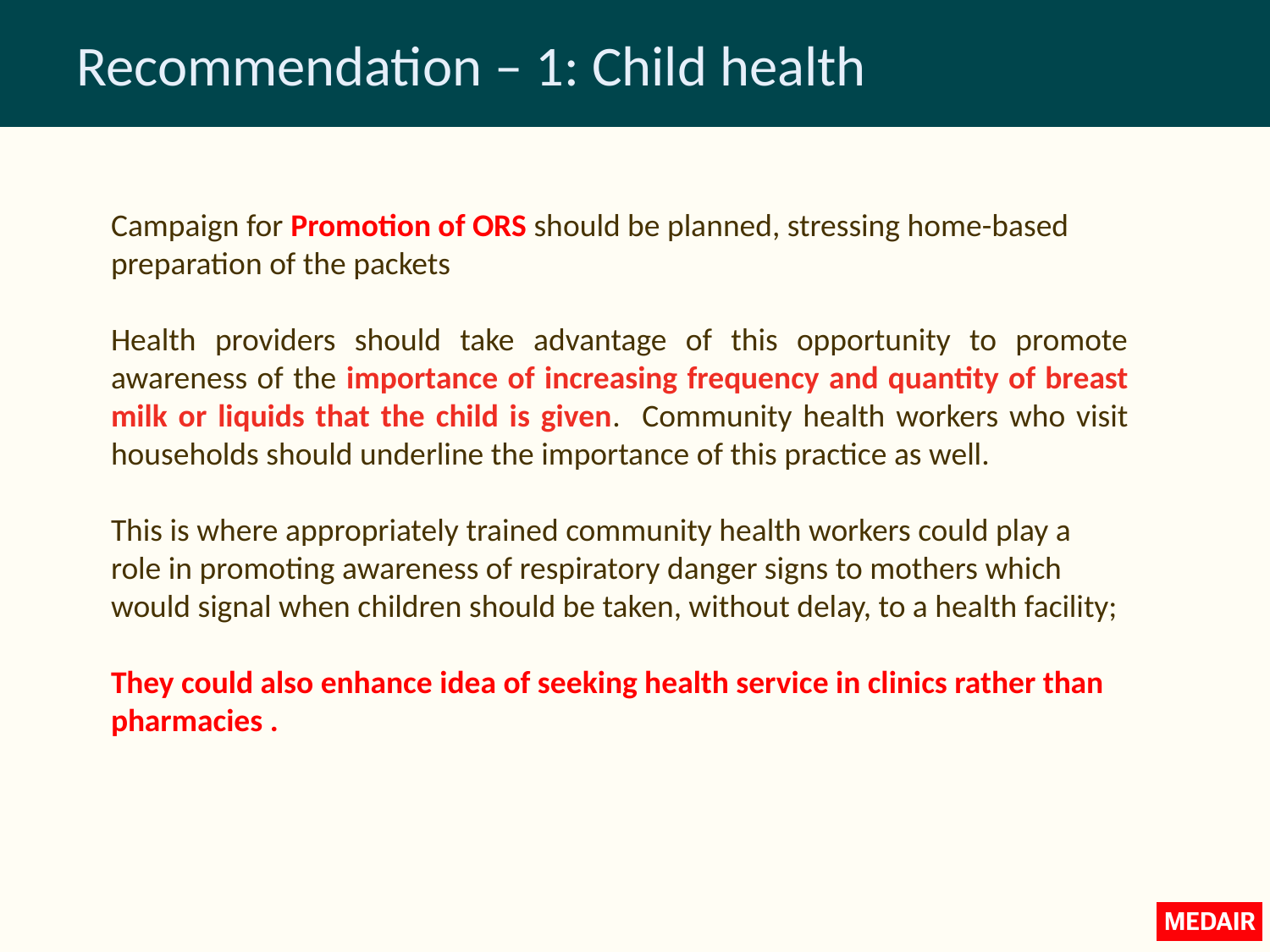

# Recommendation – 1: Child health
Campaign for Promotion of ORS should be planned, stressing home-based preparation of the packets

Health providers should take advantage of this opportunity to promote awareness of the importance of increasing frequency and quantity of breast milk or liquids that the child is given.  Community health workers who visit households should underline the importance of this practice as well.

This is where appropriately trained community health workers could play a role in promoting awareness of respiratory danger signs to mothers which would signal when children should be taken, without delay, to a health facility;

They could also enhance idea of seeking health service in clinics rather than pharmacies .